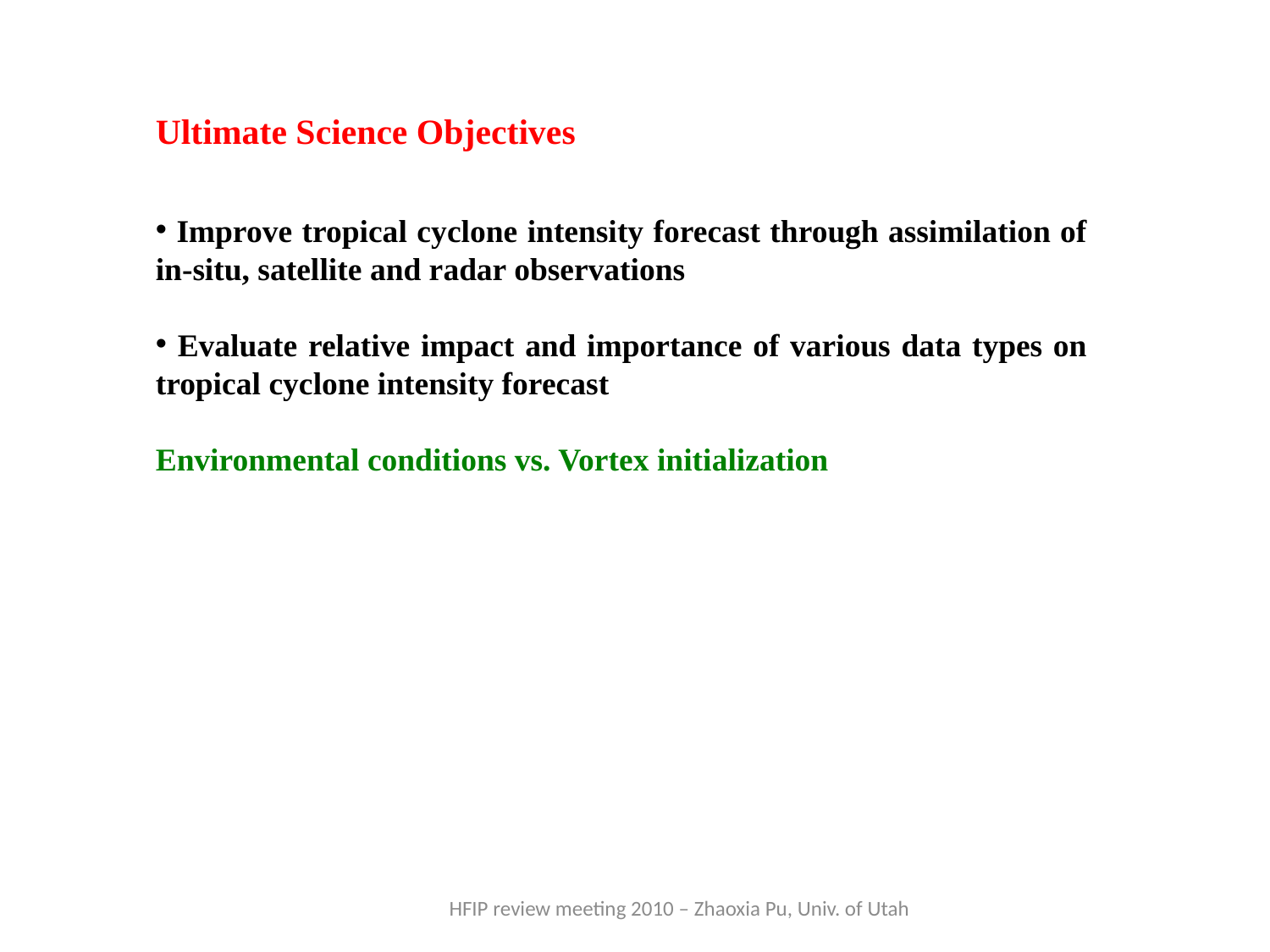

Ultimate Science Objectives

 Improve tropical cyclone intensity forecast through assimilation of in-situ, satellite and radar observations

 Evaluate relative impact and importance of various data types on tropical cyclone intensity forecast

Environmental conditions vs. Vortex initialization

HFIP review meeting 2010 – Zhaoxia Pu, Univ. of Utah